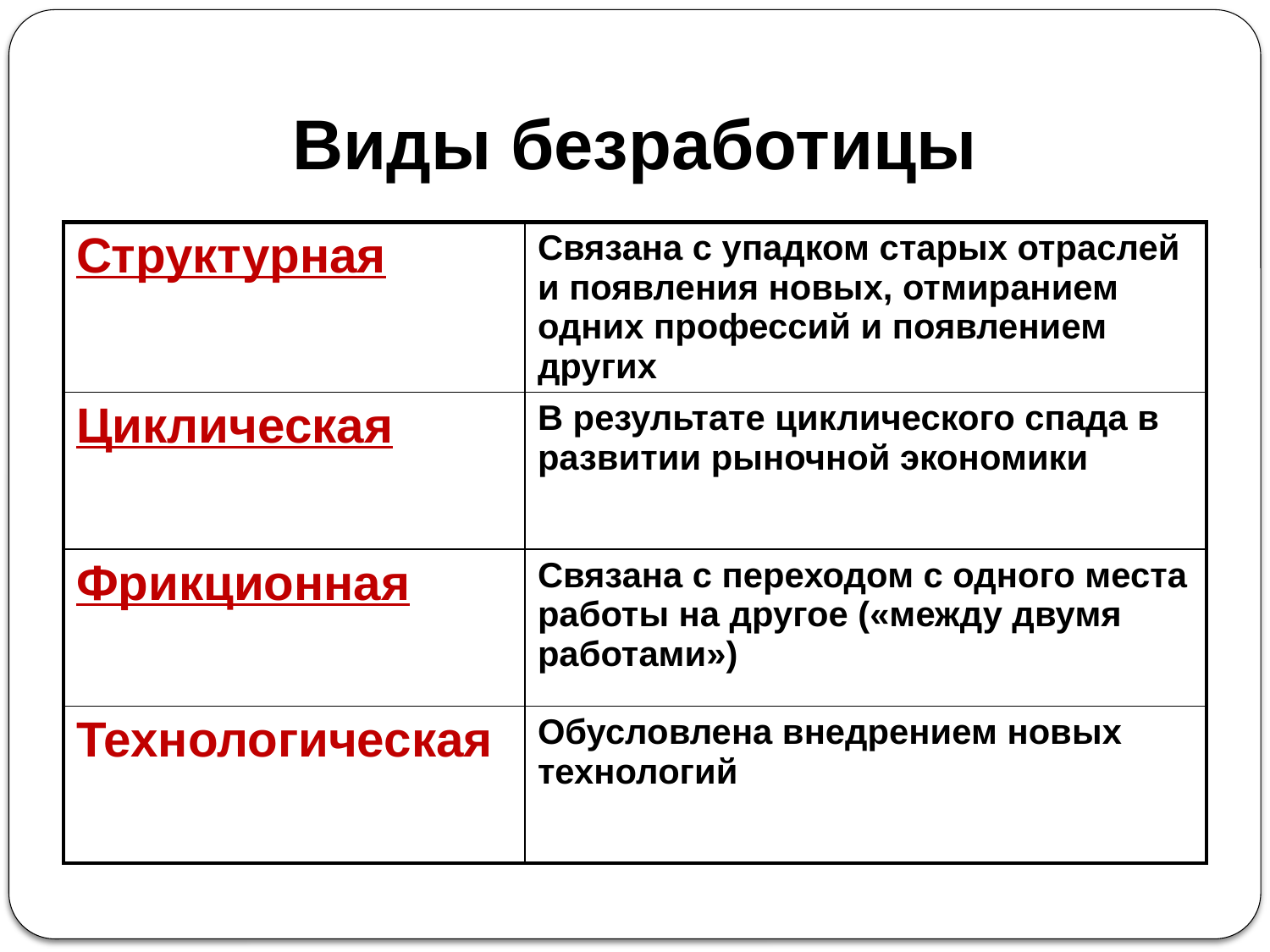

# Виды безработицы
| Структурная | Связана с упадком старых отраслей и появления новых, отмиранием одних профессий и появлением других |
| --- | --- |
| Циклическая | В результате циклического спада в развитии рыночной экономики |
| Фрикционная | Связана с переходом с одного места работы на другое («между двумя работами») |
| Технологическая | Обусловлена внедрением новых технологий |